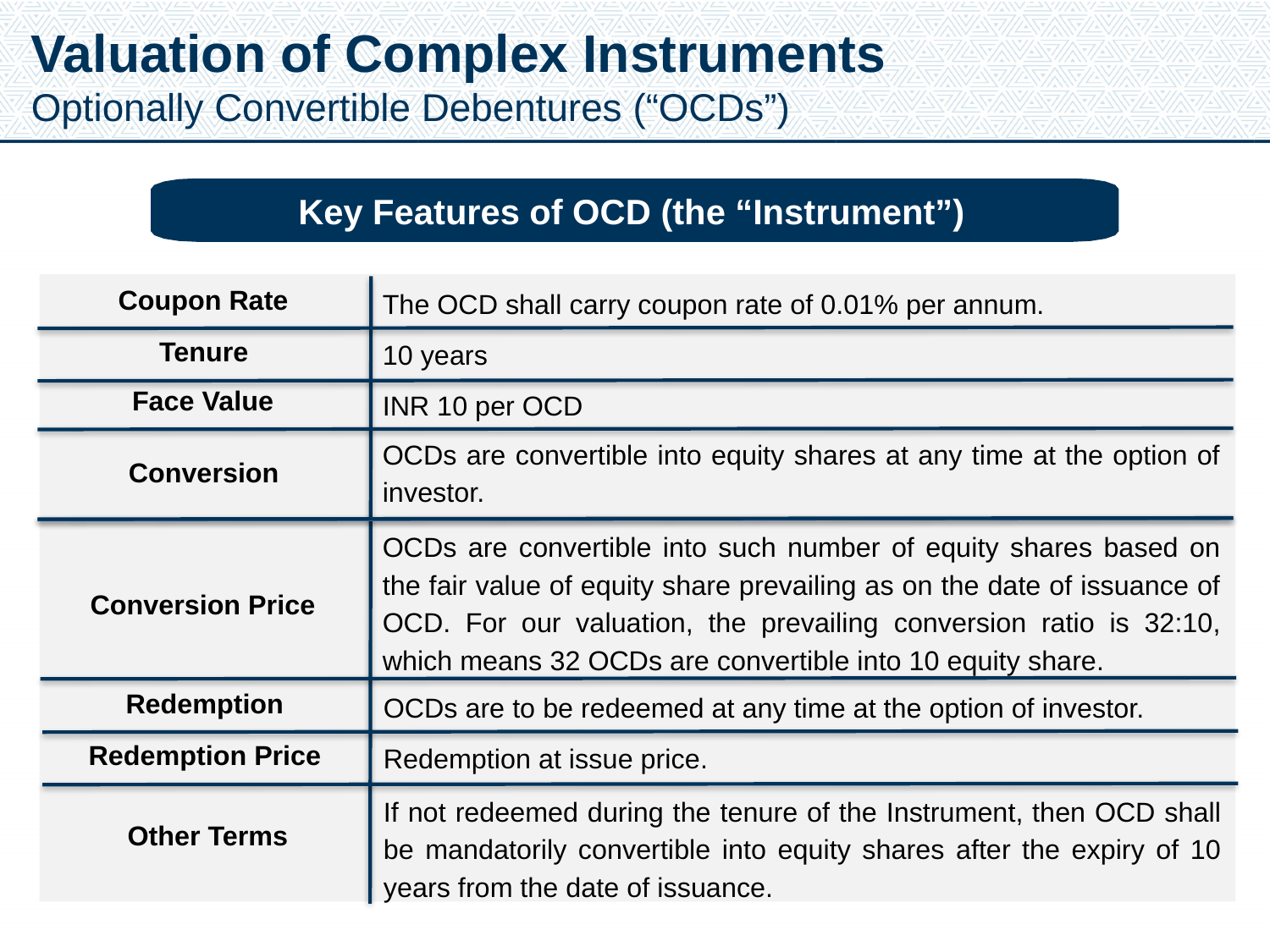

Valuation of Complex Instruments
Optionally Convertible Debentures (“OCDs”)

Key Features of OCD (the “Instrument”)

Coupon Rate
The OCD shall carry coupon rate of 0.01% per annum.
10 years
Tenure
Face Value
INR 10 per OCD
OCDs are convertible into equity shares at any time at the option of investor.
Conversion
OCDs are convertible into such number of equity shares based on the fair value of equity share prevailing as on the date of issuance of OCD. For our valuation, the prevailing conversion ratio is 32:10, which means 32 OCDs are convertible into 10 equity share.
Conversion Price
Redemption
OCDs are to be redeemed at any time at the option of investor.
Redemption at issue price.
Redemption Price
If not redeemed during the tenure of the Instrument, then OCD shall be mandatorily convertible into equity shares after the expiry of 10 years from the date of issuance.
Other Terms